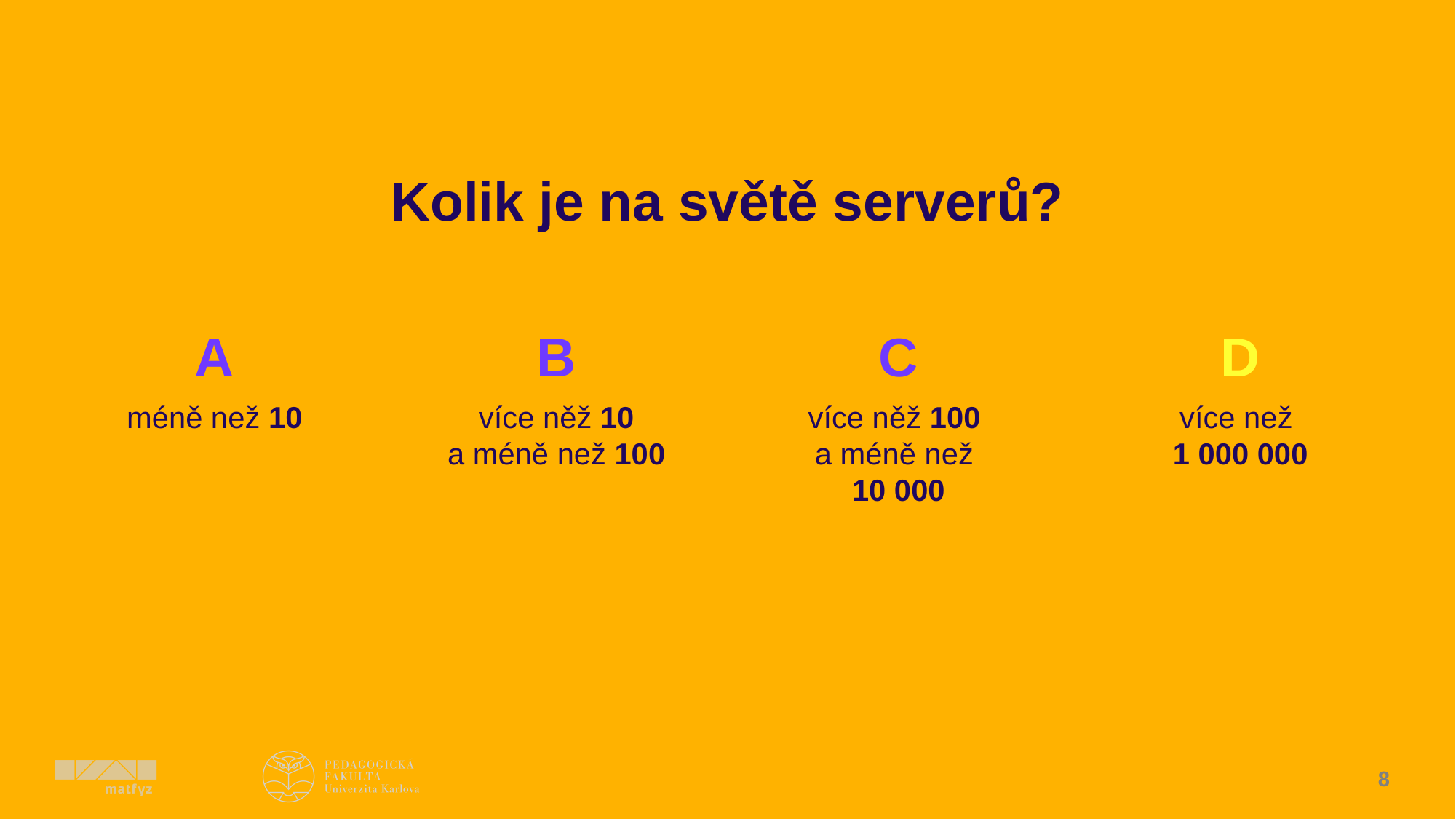

Kolik je na světě serverů?
A
B
C
D
méně než 10
více něž 10
a méně než 100
více něž 100
a méně než
10 000
více než
1 000 000
8